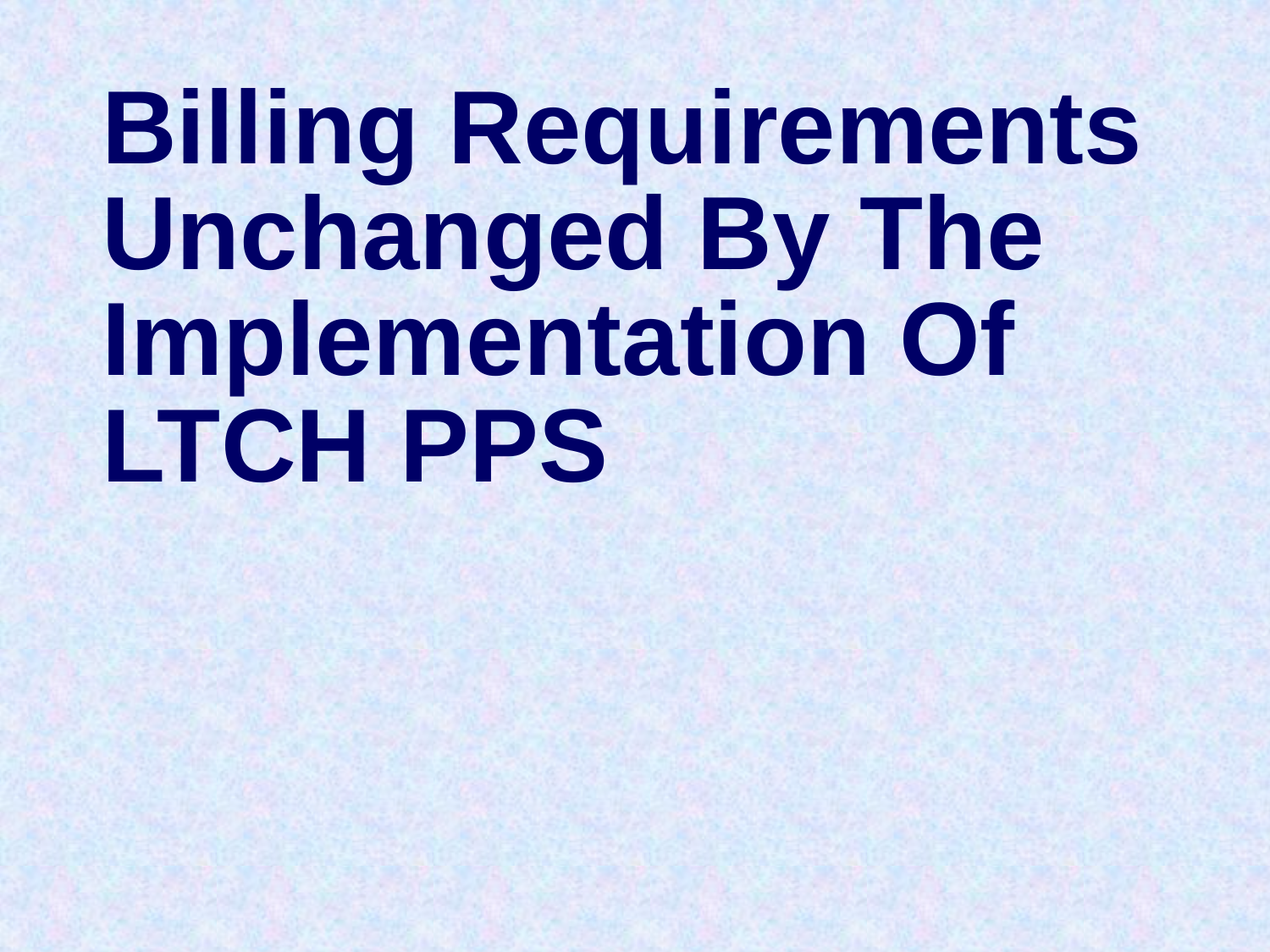

# Billing Requirements Unchanged By The Implementation Of LTCH PPS